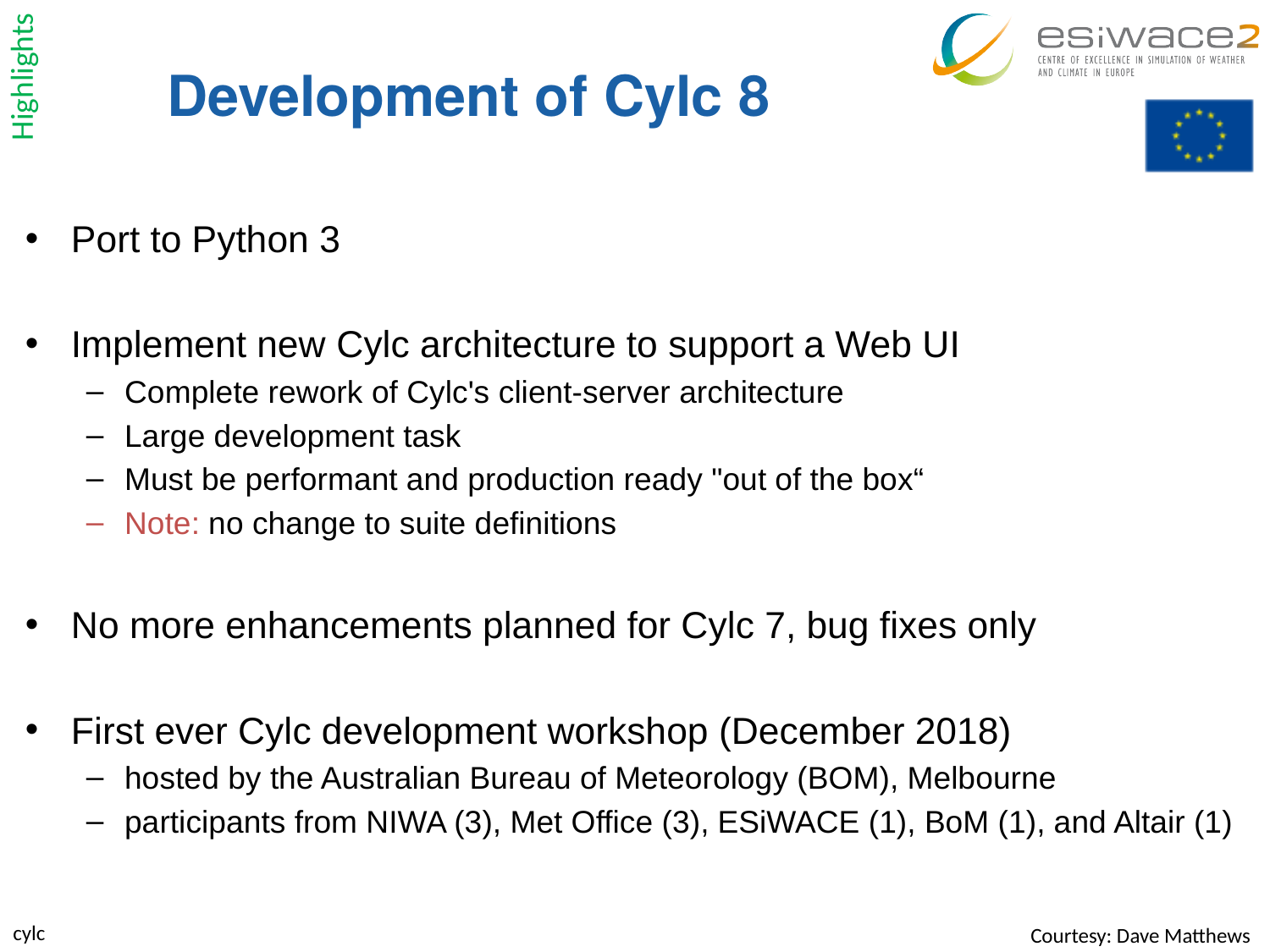

# Development of Cylc 8
Highlights
Port to Python 3

Implement new Cylc architecture to support a Web UI
Complete rework of Cylc's client-server architecture
Large development task
Must be performant and production ready "out of the box“
Note: no change to suite definitions

No more enhancements planned for Cylc 7, bug fixes only

First ever Cylc development workshop (December 2018)
hosted by the Australian Bureau of Meteorology (BOM), Melbourne
participants from NIWA (3), Met Office (3), ESiWACE (1), BoM (1), and Altair (1)
cylc
Courtesy: Dave Matthews